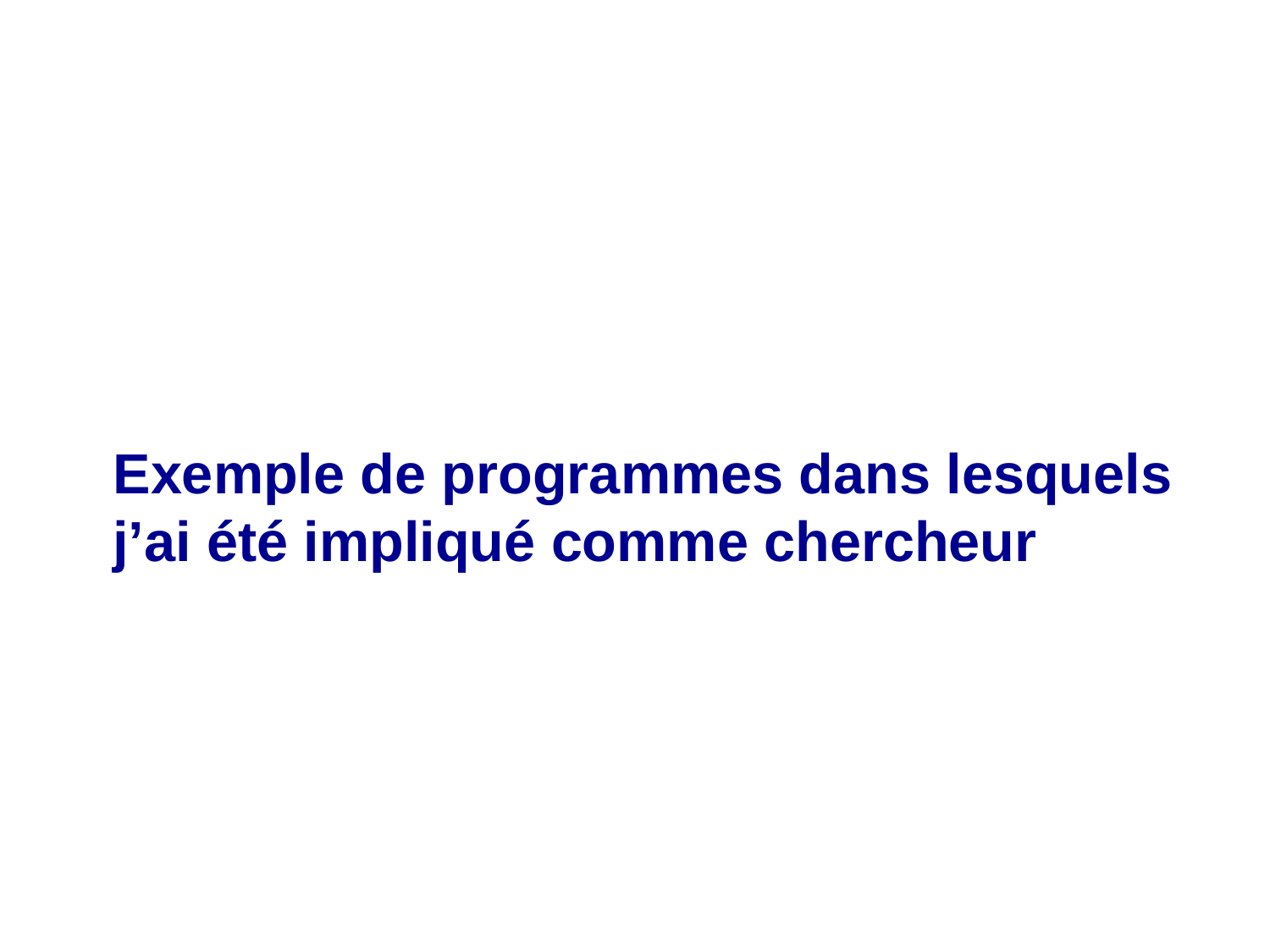

Exemple de programmes dans lesquels j’ai été impliqué comme chercheur